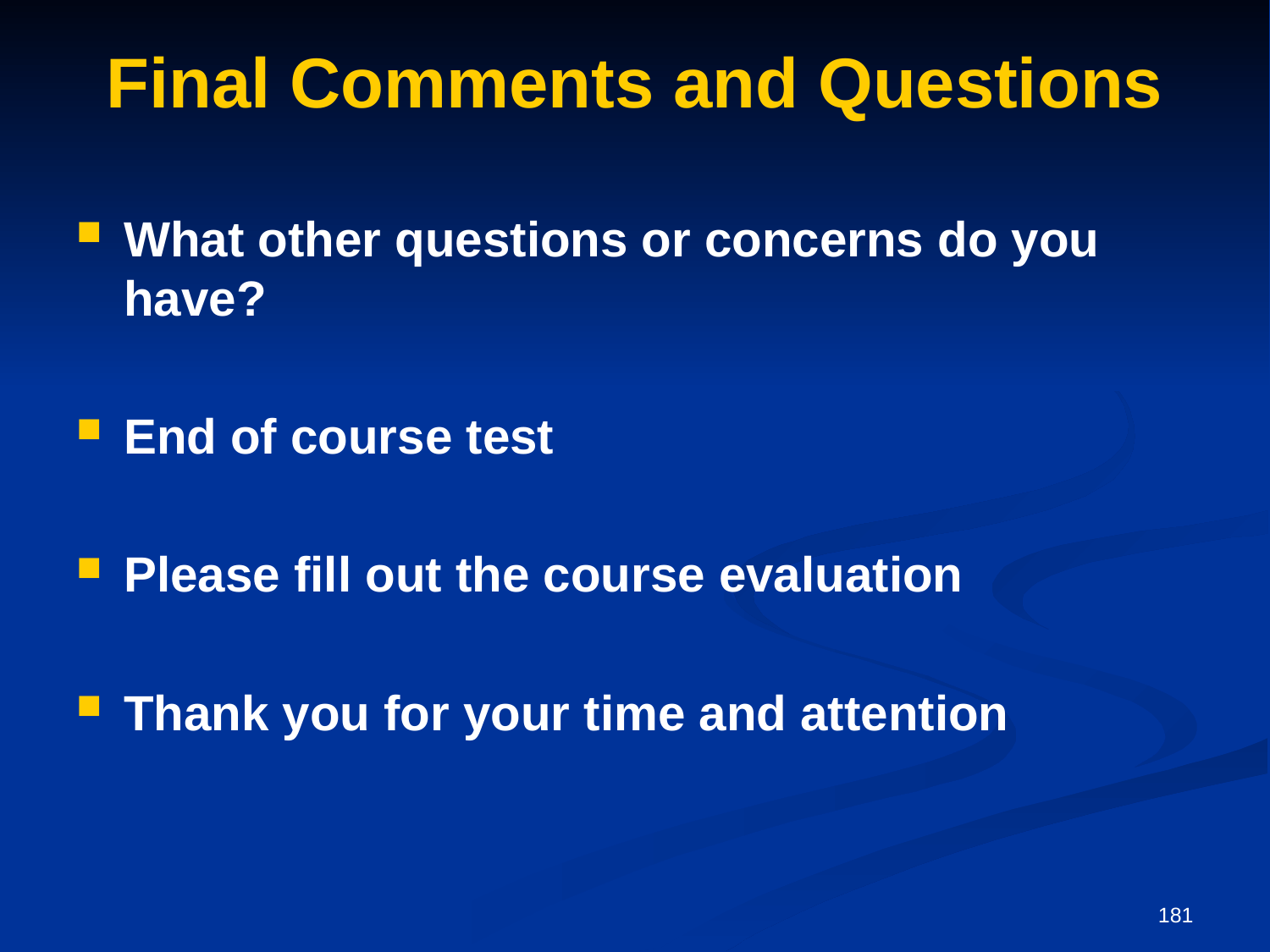

# Final Comments and Questions
What other questions or concerns do you have?

End of course test

Please fill out the course evaluation

Thank you for your time and attention

181